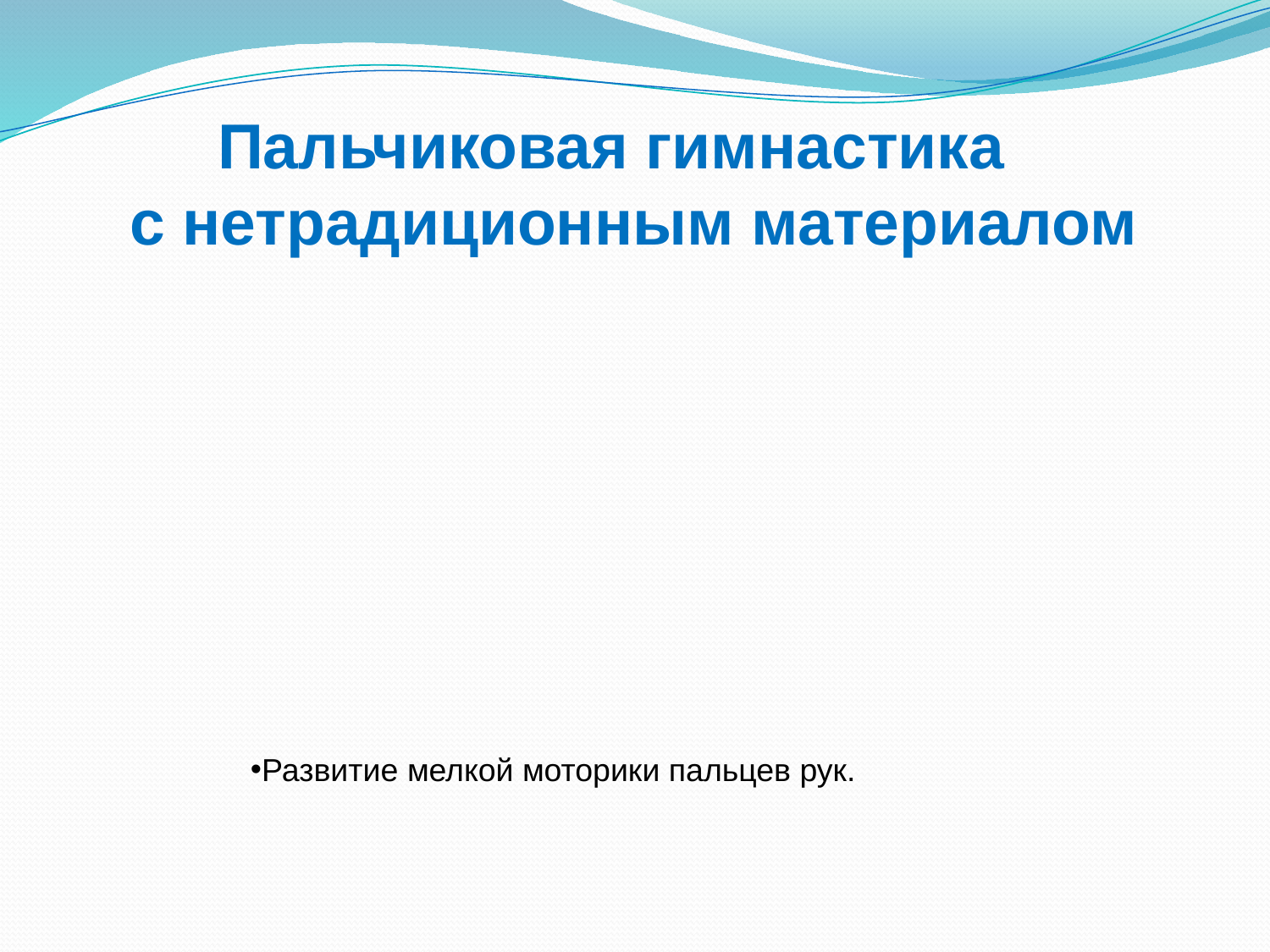

# Пальчиковая гимнастика с нетрадиционным материалом
Развитие мелкой моторики пальцев рук.